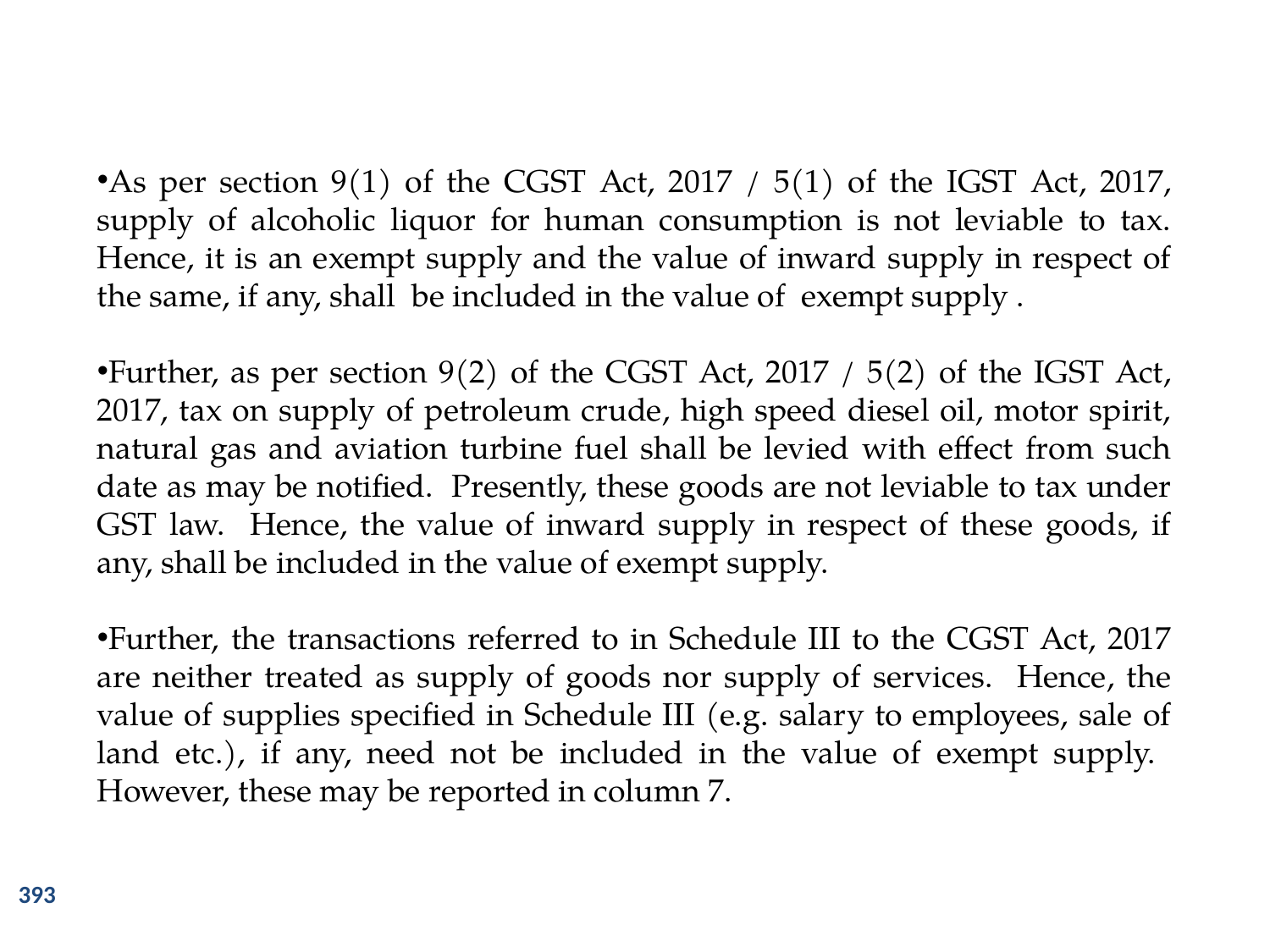

As per section 9(1) of the CGST Act, 2017 / 5(1) of the IGST Act, 2017, supply of alcoholic liquor for human consumption is not leviable to tax. Hence, it is an exempt supply and the value of inward supply in respect of the same, if any, shall  be included in the value of  exempt supply .

Further, as per section 9(2) of the CGST Act, 2017 / 5(2) of the IGST Act, 2017, tax on supply of petroleum crude, high speed diesel oil, motor spirit, natural gas and aviation turbine fuel shall be levied with effect from such date as may be notified.  Presently, these goods are not leviable to tax under GST law.  Hence, the value of inward supply in respect of these goods, if any, shall be included in the value of exempt supply.

Further, the transactions referred to in Schedule III to the CGST Act, 2017 are neither treated as supply of goods nor supply of services.  Hence, the value of supplies specified in Schedule III (e.g. salary to employees, sale of land etc.), if any, need not be included in the value of exempt supply.  However, these may be reported in column 7.
393